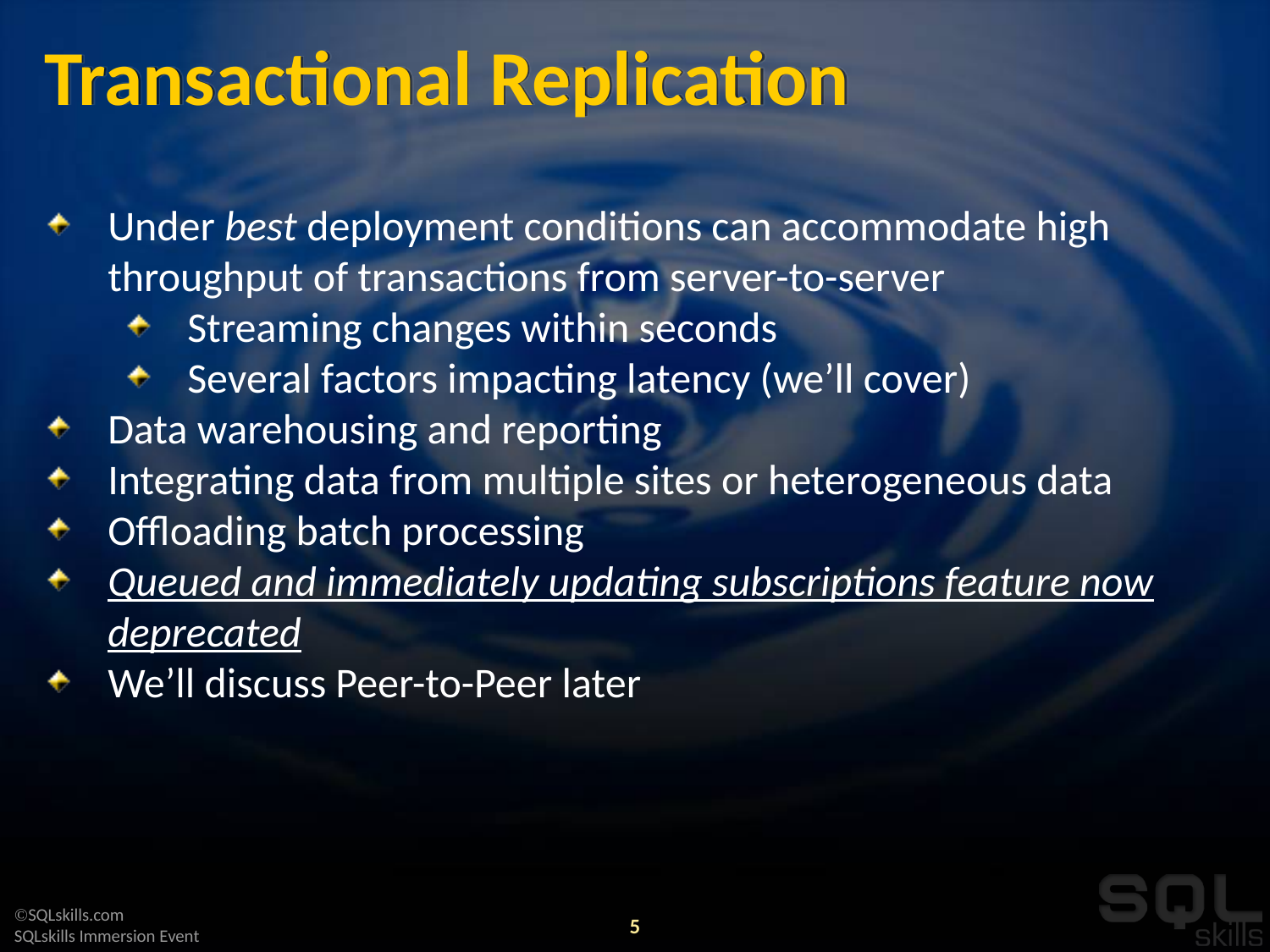

# Transactional Replication
Under best deployment conditions can accommodate high throughput of transactions from server-to-server
Streaming changes within seconds
Several factors impacting latency (we’ll cover)
Data warehousing and reporting
Integrating data from multiple sites or heterogeneous data
Offloading batch processing
Queued and immediately updating subscriptions feature now deprecated
We’ll discuss Peer-to-Peer later
5